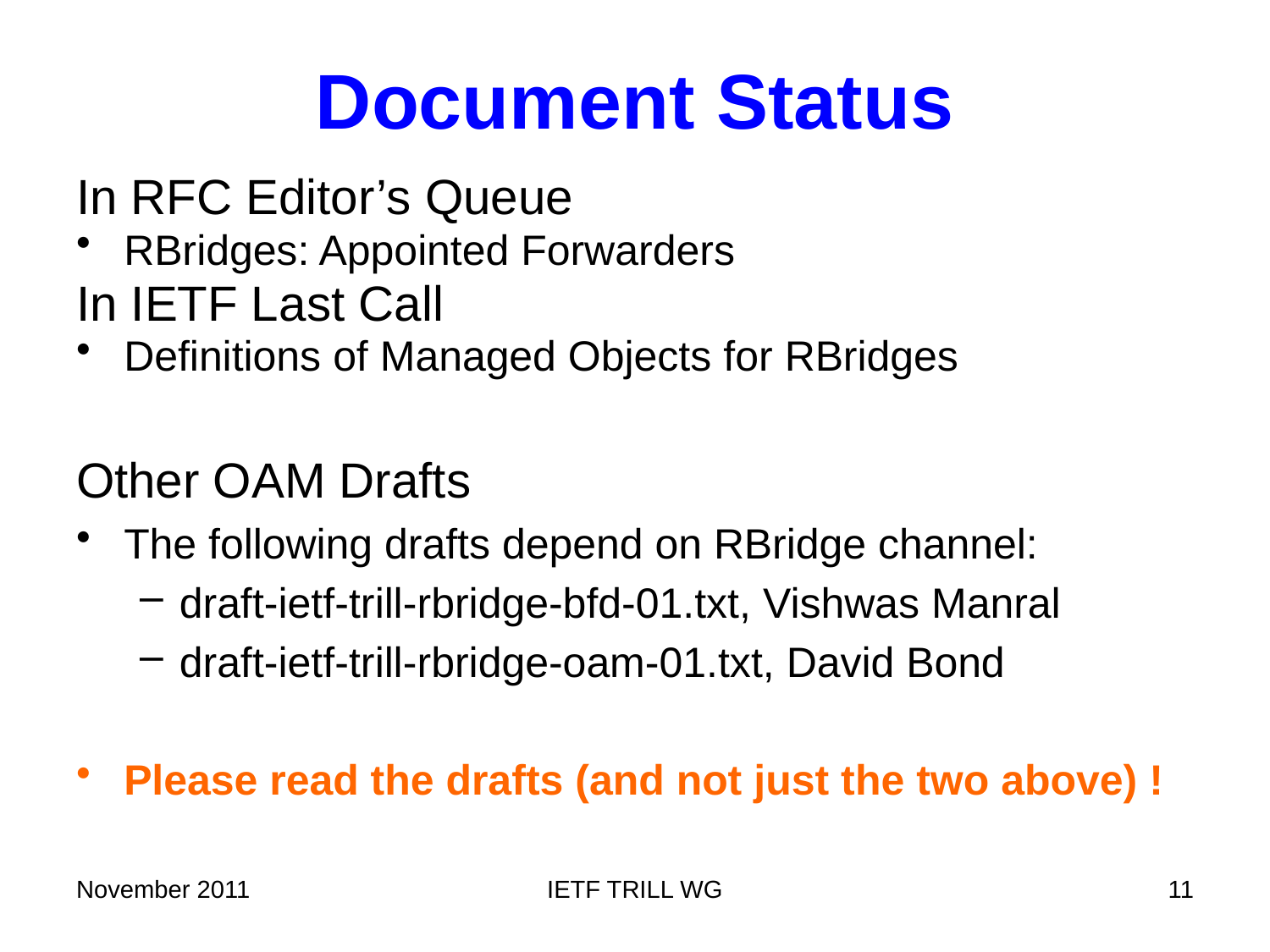

# Document Status
In RFC Editor’s Queue
RBridges: Appointed Forwarders
In IETF Last Call
Definitions of Managed Objects for RBridges

Other OAM Drafts
The following drafts depend on RBridge channel:
draft-ietf-trill-rbridge-bfd-01.txt, Vishwas Manral
draft-ietf-trill-rbridge-oam-01.txt, David Bond

Please read the drafts (and not just the two above) !
November 2011
IETF TRILL WG
11